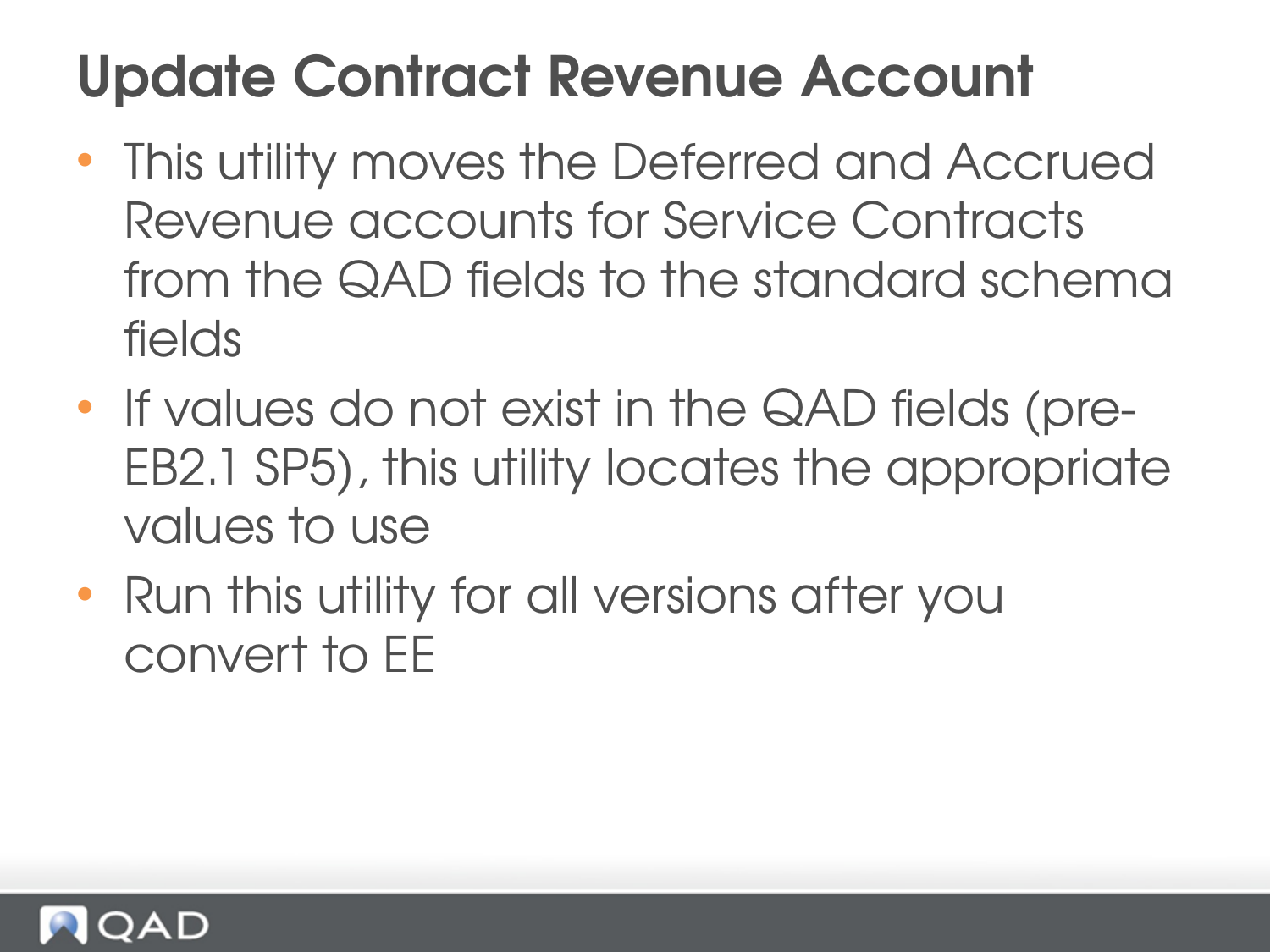

# Update Contract Revenue Account
This utility moves the Deferred and Accrued Revenue accounts for Service Contracts from the QAD fields to the standard schema fields
If values do not exist in the QAD fields (pre-EB2.1 SP5), this utility locates the appropriate values to use
Run this utility for all versions after you convert to EE